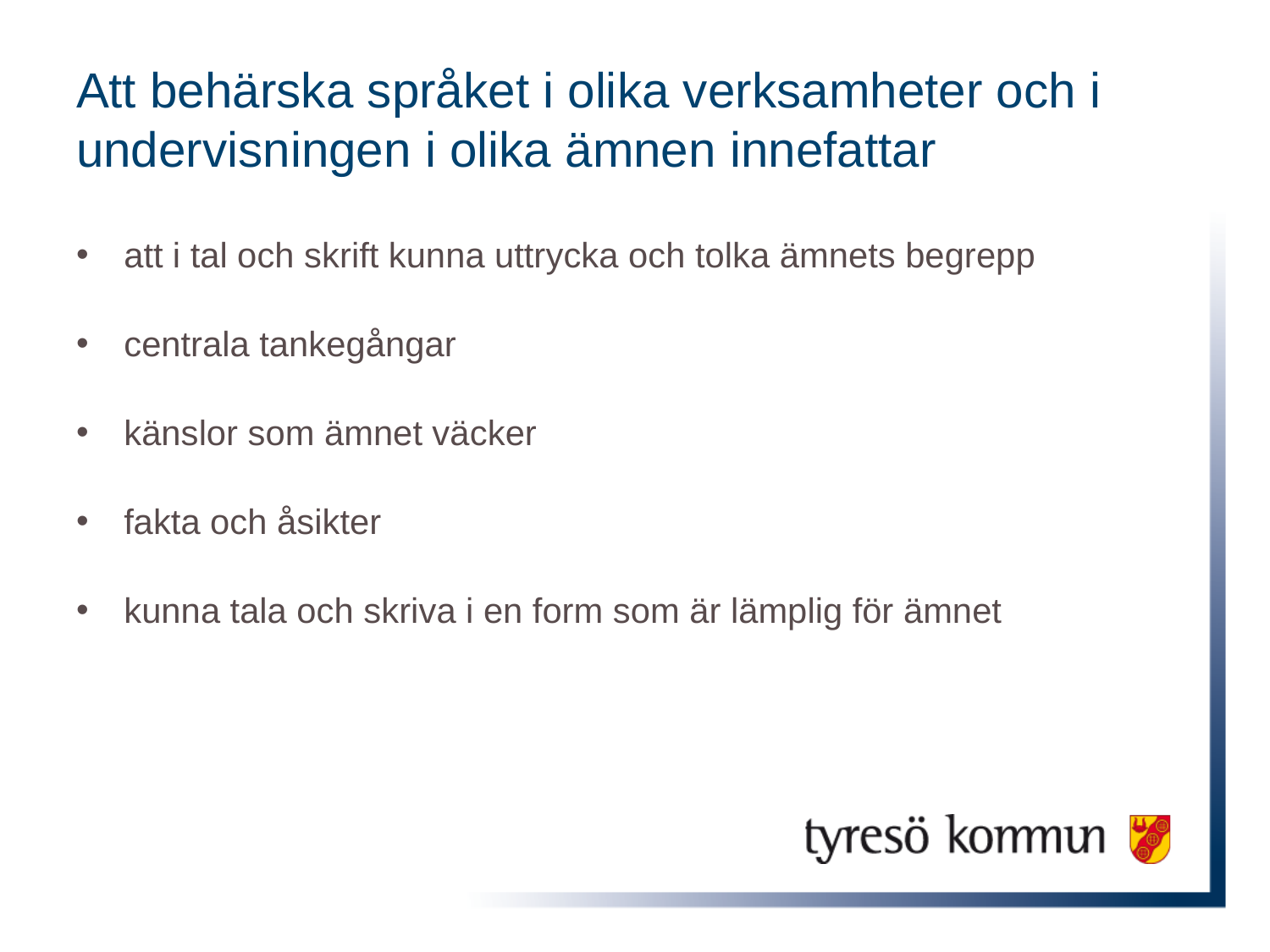

# Att behärska språket i olika verksamheter och i undervisningen i olika ämnen innefattar
att i tal och skrift kunna uttrycka och tolka ämnets begrepp
centrala tankegångar
känslor som ämnet väcker
fakta och åsikter
kunna tala och skriva i en form som är lämplig för ämnet